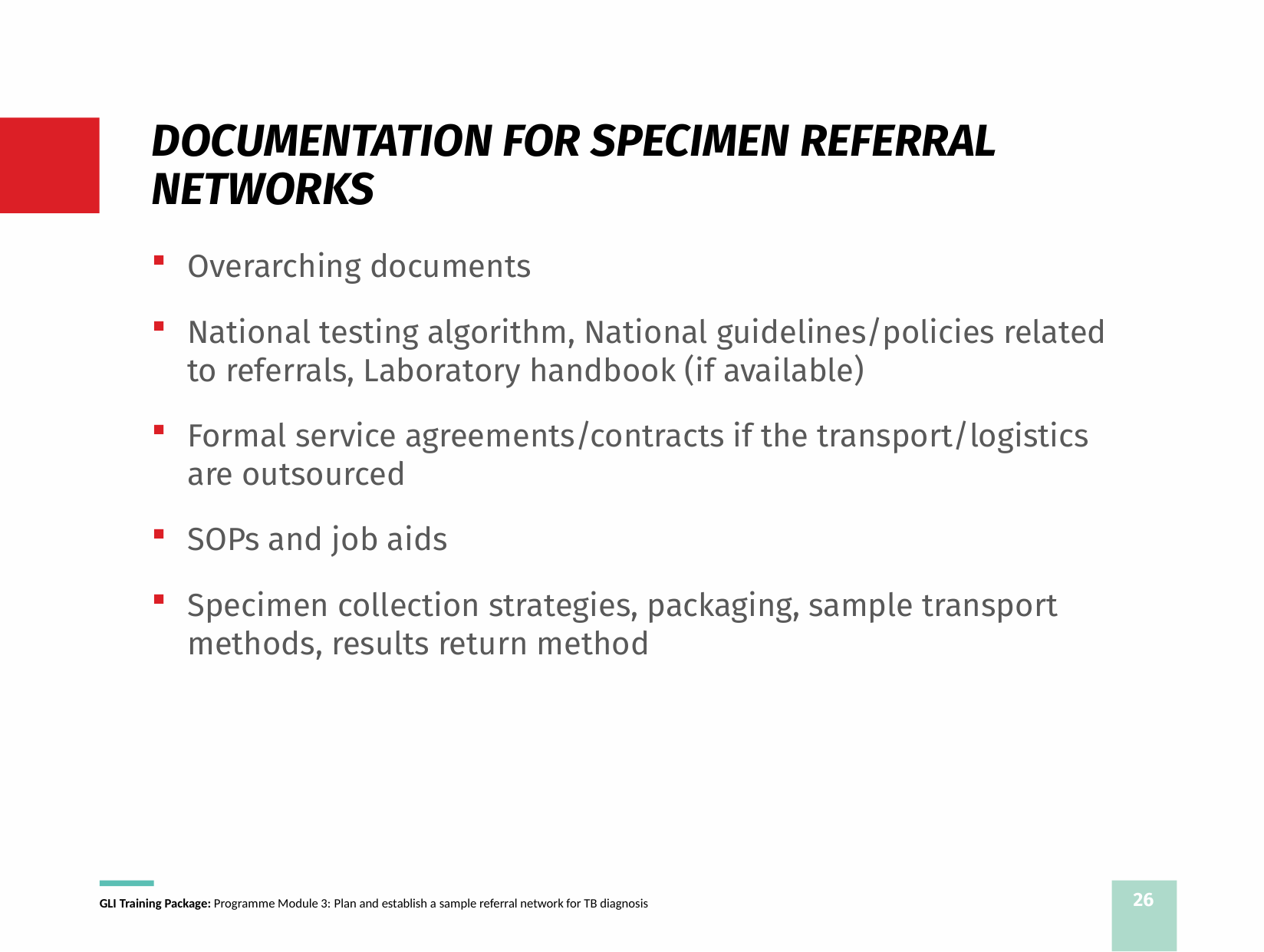

# DOCUMENTATION FOR SPECIMEN REFERRAL NETWORKS
Overarching documents
National testing algorithm, National guidelines/policies related to referrals, Laboratory handbook (if available)
Formal service agreements/contracts if the transport/logistics are outsourced
SOPs and job aids
Specimen collection strategies, packaging, sample transport methods, results return method